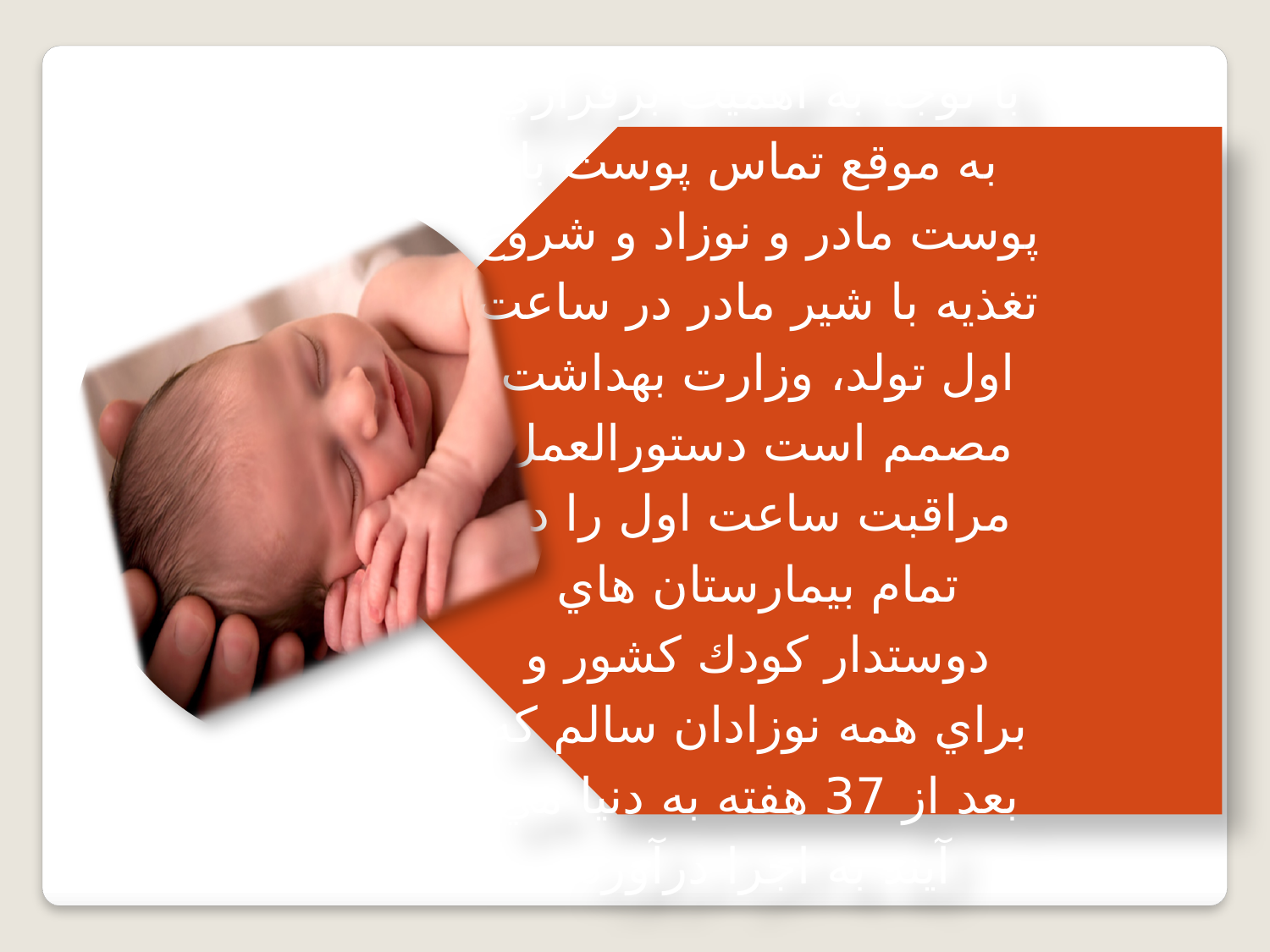

با توجه به اهميت برقراري به موقع تماس پوست با پوست مادر و نوزاد و شروع تغذيه با شير مادر در ساعت اول تولد، وزارت بهداشت مصمم است دستورالعمل مراقبت ساعت اول را در تمام بيمارستان هاي دوستدار كودك كشور و براي همه نوزادان سالم كه بعد از 37 هفته به دنيا مي آيند به اجرا درآورد.